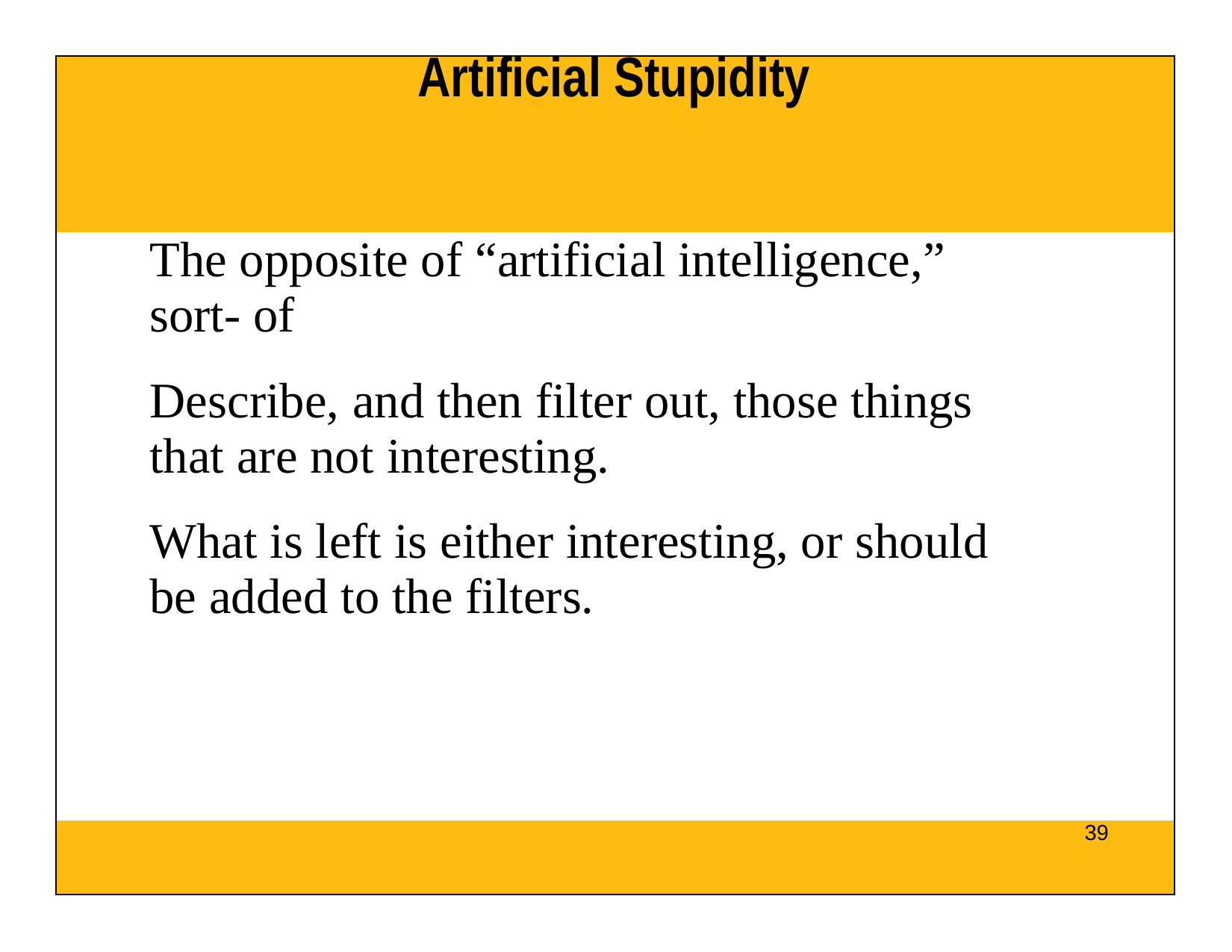

| Artificial Stupidity |
| --- |
| The opposite of “artificial intelligence,” sort- of Describe, and then filter out, those things that are not interesting. What is left is either interesting, or should be added to the filters. |
| 39 |